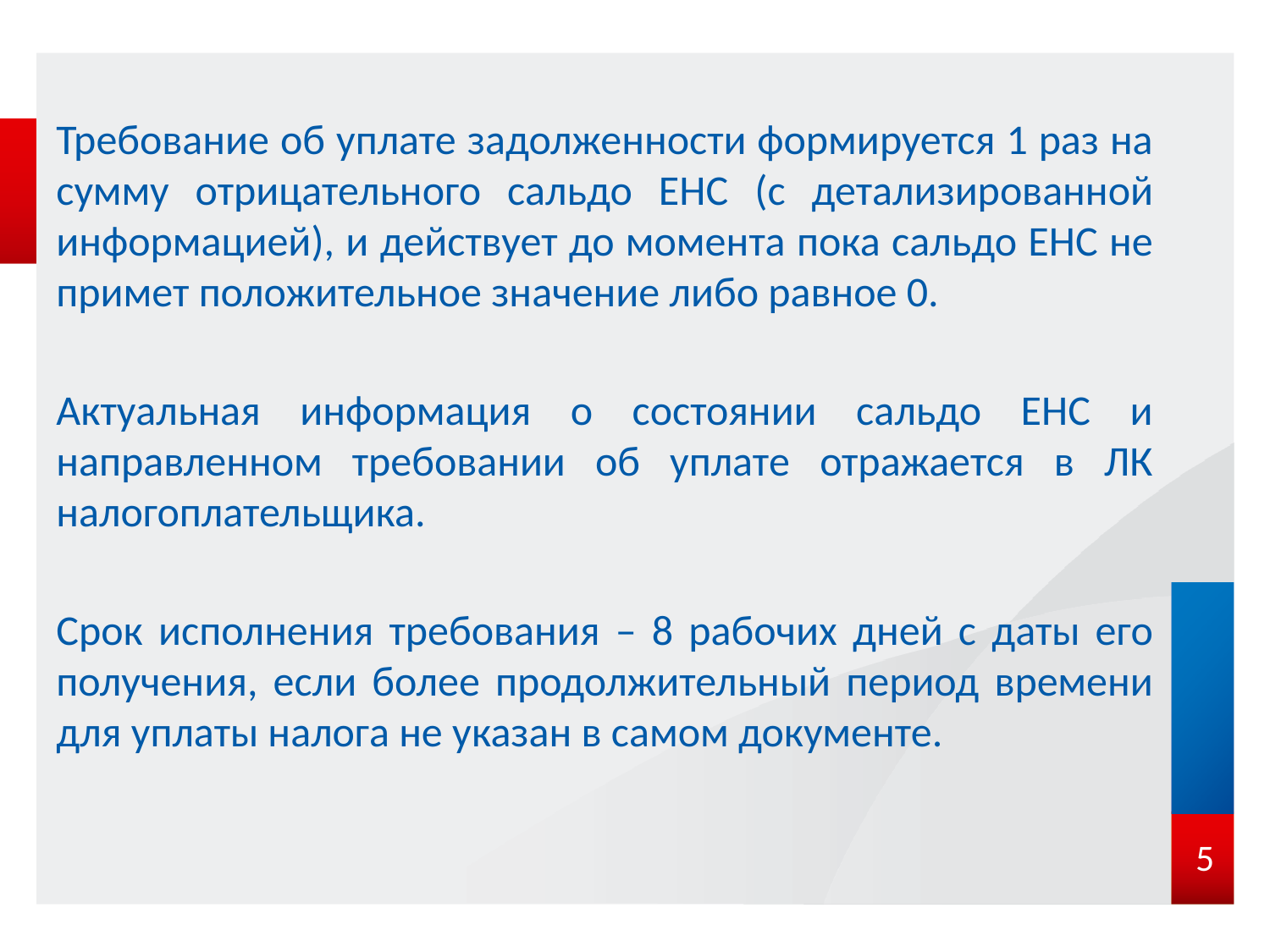

Требование об уплате задолженности формируется 1 раз на сумму отрицательного сальдо ЕНС (с детализированной информацией), и действует до момента пока сальдо ЕНС не примет положительное значение либо равное 0.

Актуальная информация о состоянии сальдо ЕНС и направленном требовании об уплате отражается в ЛК налогоплательщика.

Срок исполнения требования – 8 рабочих дней с даты его получения, если более продолжительный период времени для уплаты налога не указан в самом документе.

5